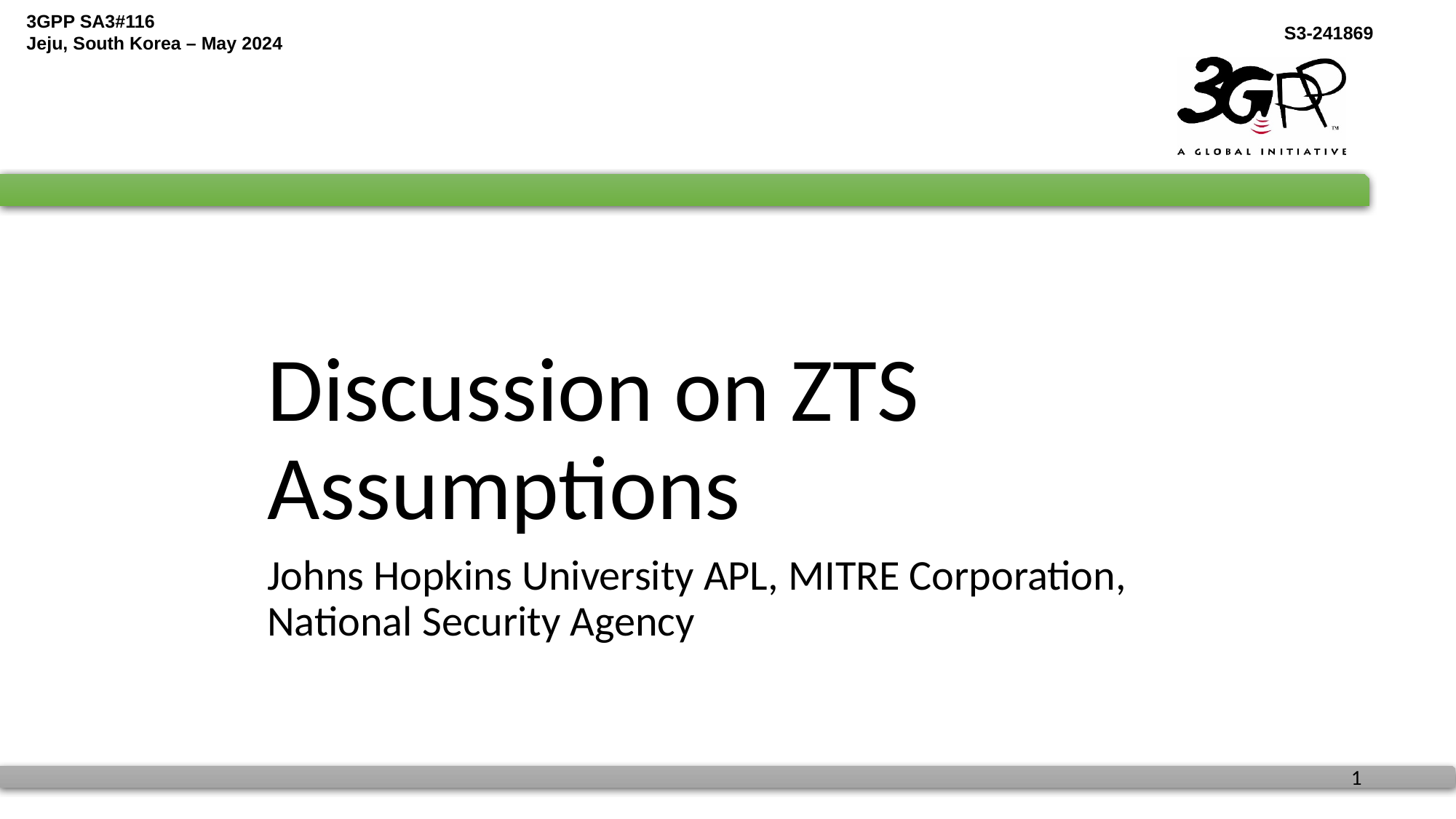

# Discussion on ZTS Assumptions
Johns Hopkins University APL, MITRE Corporation, National Security Agency